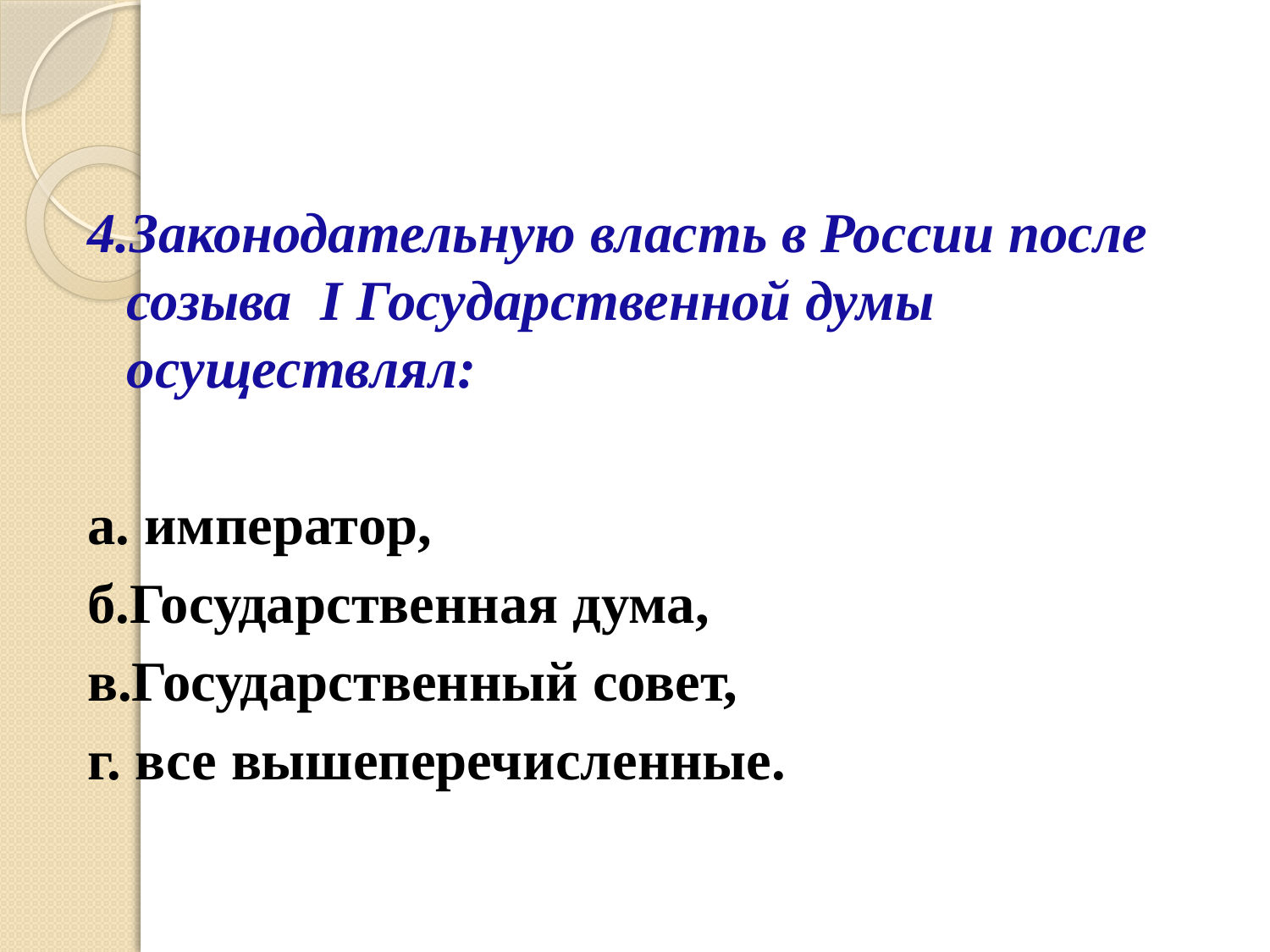

4.Законодательную власть в России после созыва  I Государственной думы осуществлял:

а. император,
б.Государственная дума,
в.Государственный совет,
г. все вышеперечисленные.